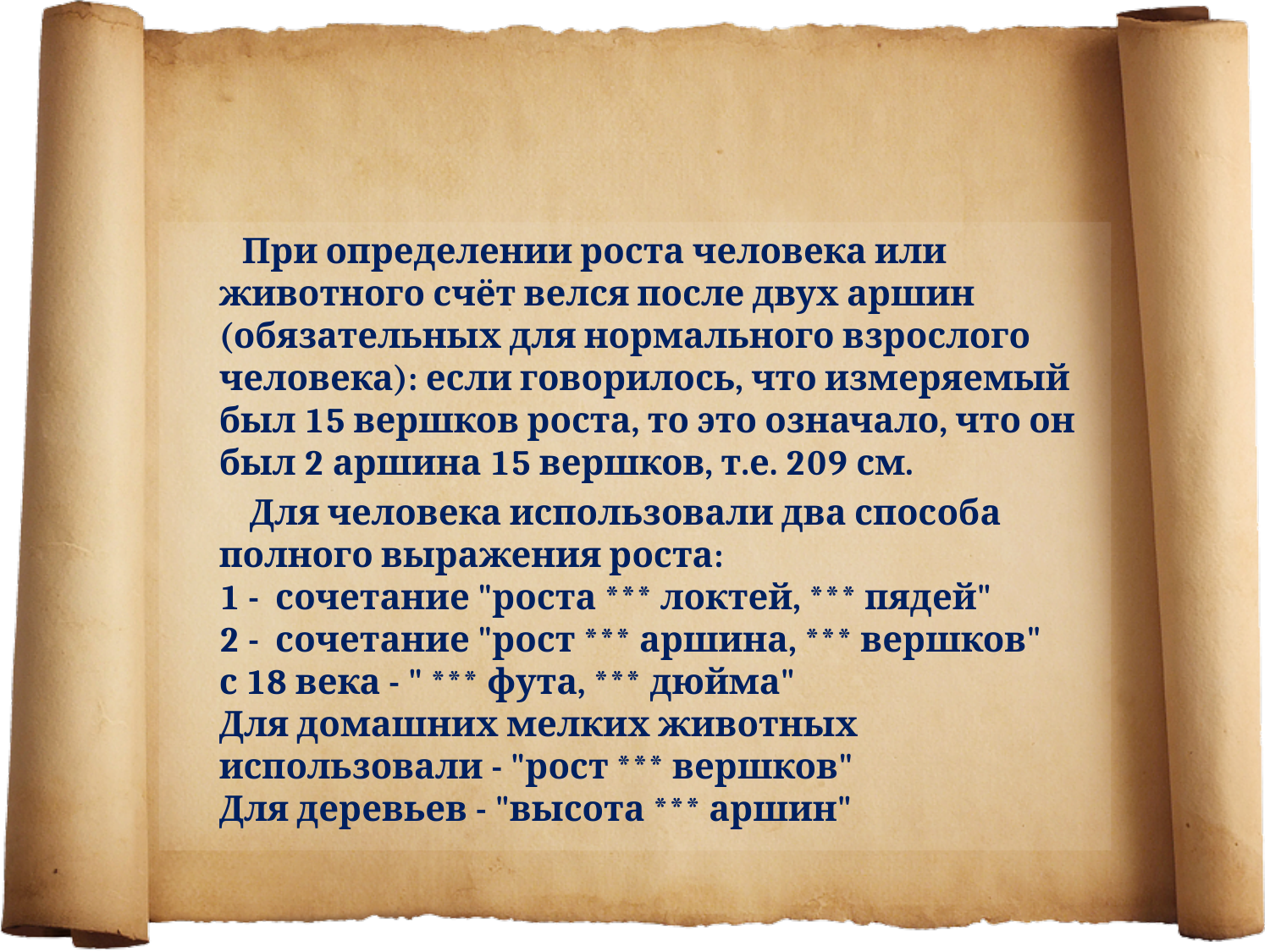

#
         При определении роста человека или животного счёт велся после двух аршин (обязательных для нормального взрослого человека): если говорилось, что измеряемый был 15 вершков роста, то это означало, что он был 2 аршина 15 вершков, т.е. 209 см.
          Для человека использовали два способа полного выражения роста:
1 -  сочетание "роста *** локтей, *** пядей"
2 -  сочетание "рост *** аршина, *** вершков"
с 18 века - " *** фута, *** дюйма" 
Для домашних мелких животных использовали - "рост *** вершков" 
Для деревьев - "высота *** аршин"